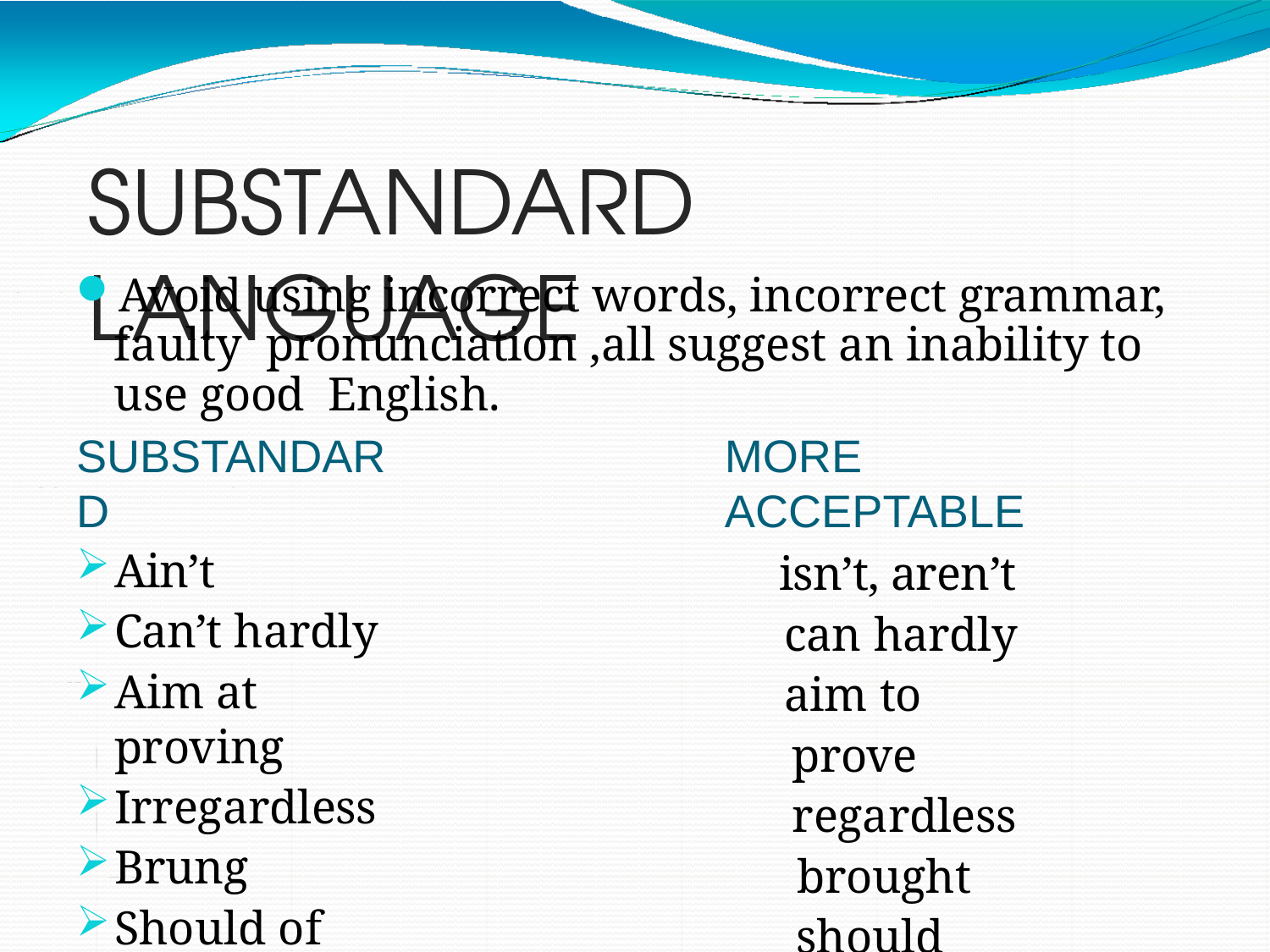

# SUBSTANDARD LANGUAGE
Avoid using incorrect words, incorrect grammar, faulty  pronunciation ,all suggest an inability to use good  English.
SUBSTANDARD
Ain’t
Can’t hardly
Aim at proving
Irregardless
Brung
Should of
MORE ACCEPTABLE
isn’t, aren’t  can hardly
aim to prove  regardless
brought  should have